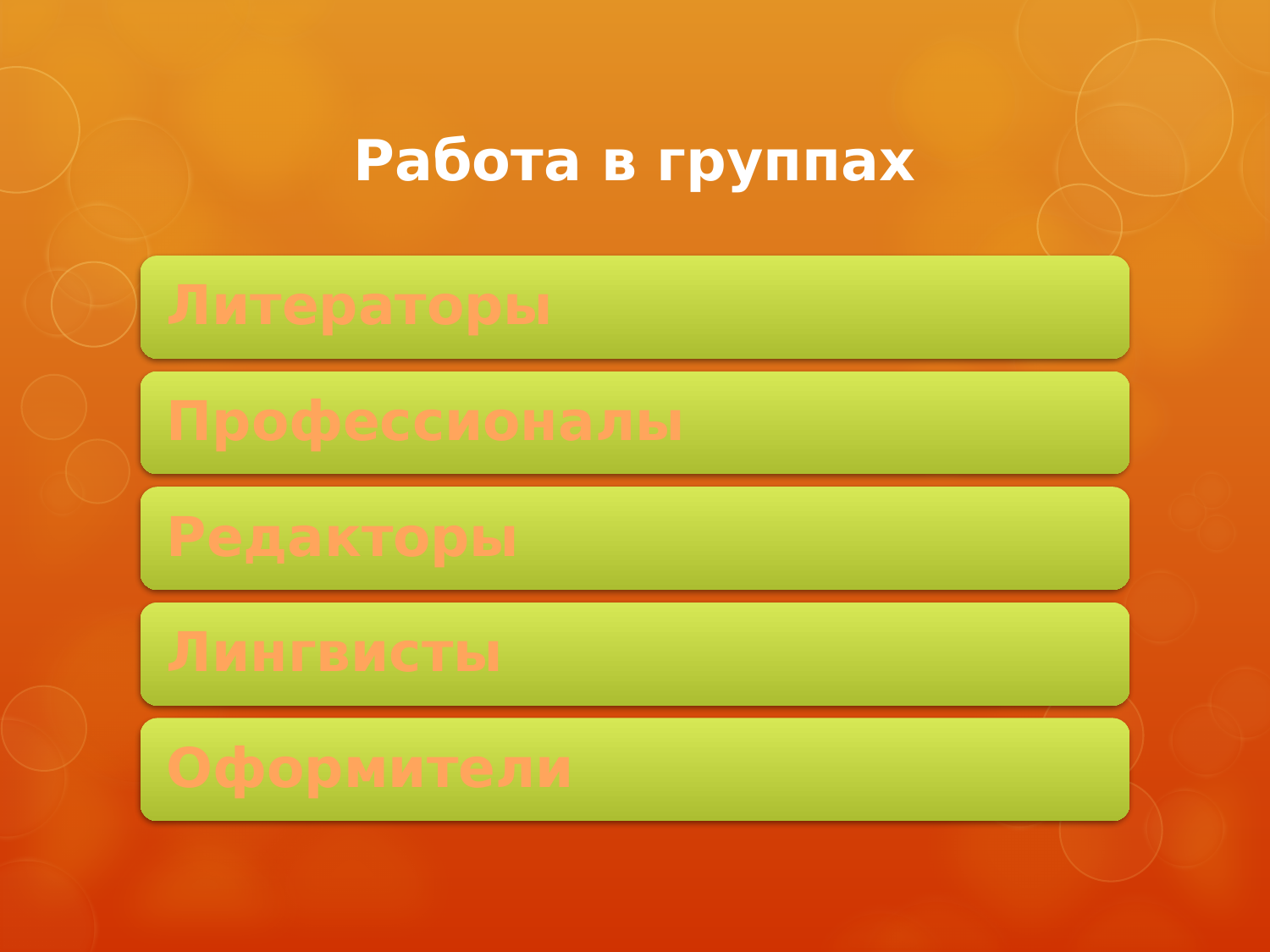

# Работа в группах
Литераторы
Профессионалы
Редакторы
Лингвисты
Оформители